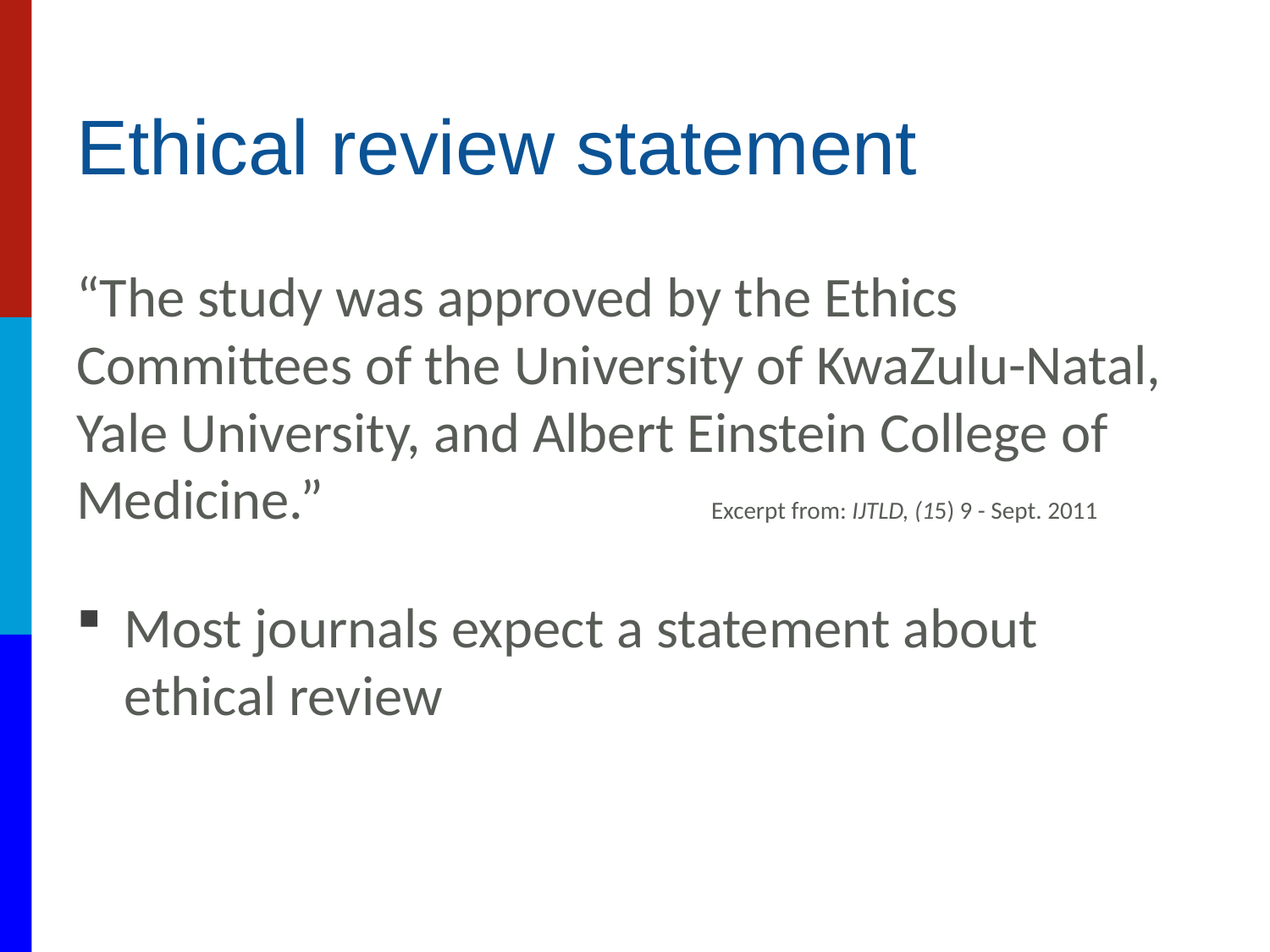

# Ethical review statement
“The study was approved by the Ethics Committees of the University of KwaZulu-Natal, Yale University, and Albert Einstein College of Medicine.”				Excerpt from: IJTLD, (15) 9 - Sept. 2011

Most journals expect a statement about ethical review